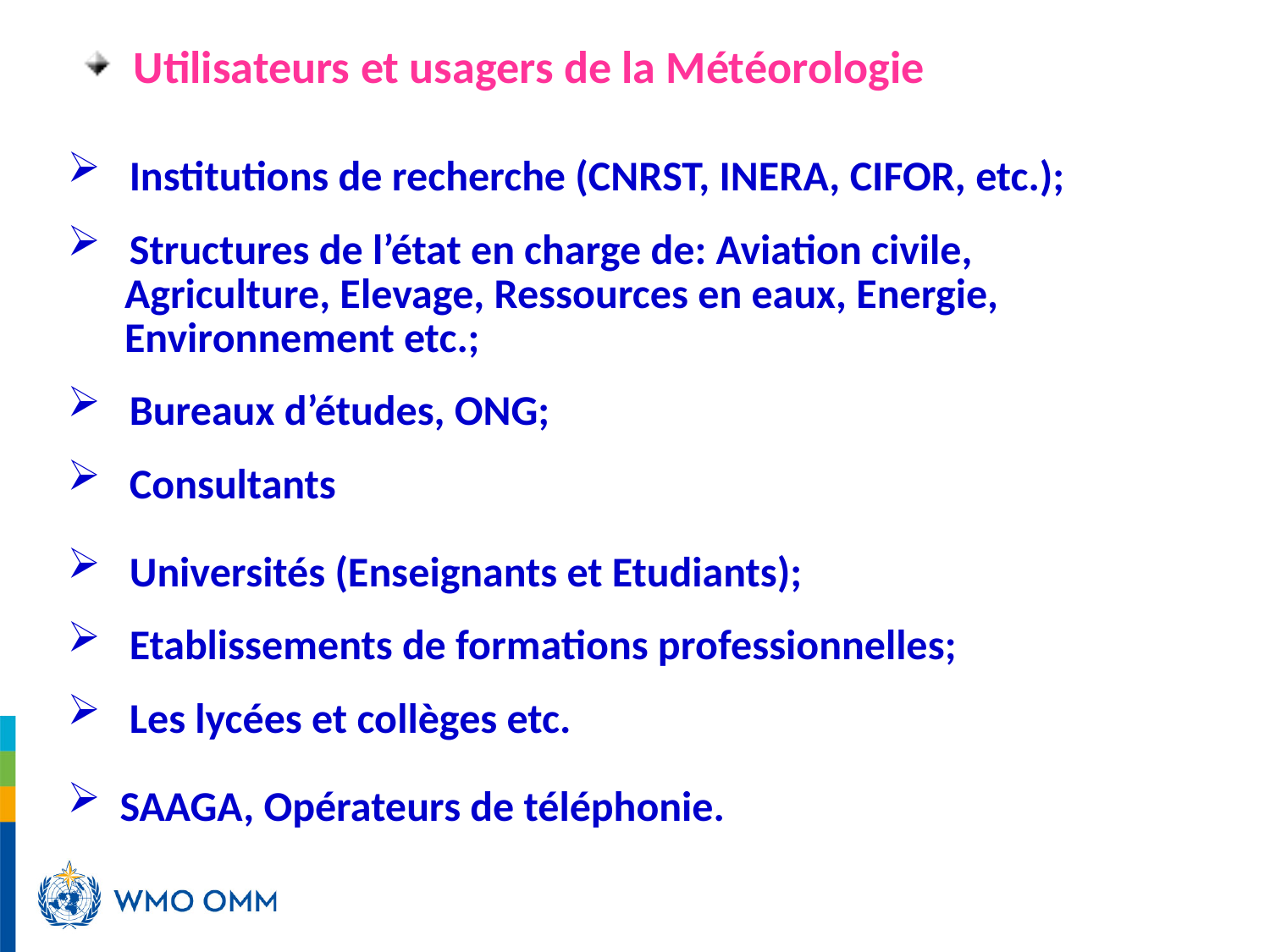

Utilisateurs et usagers de la Météorologie
   Institutions de recherche (CNRST, INERA, CIFOR, etc.);

   Structures de l’état en charge de: Aviation civile,
      Agriculture, Elevage, Ressources en eaux, Energie,
      Environnement etc.;

   Bureaux d’études, ONG;

   Consultants

   Universités (Enseignants et Etudiants);

   Etablissements de formations professionnelles;

   Les lycées et collèges etc.

  SAAGA, Opérateurs de téléphonie.